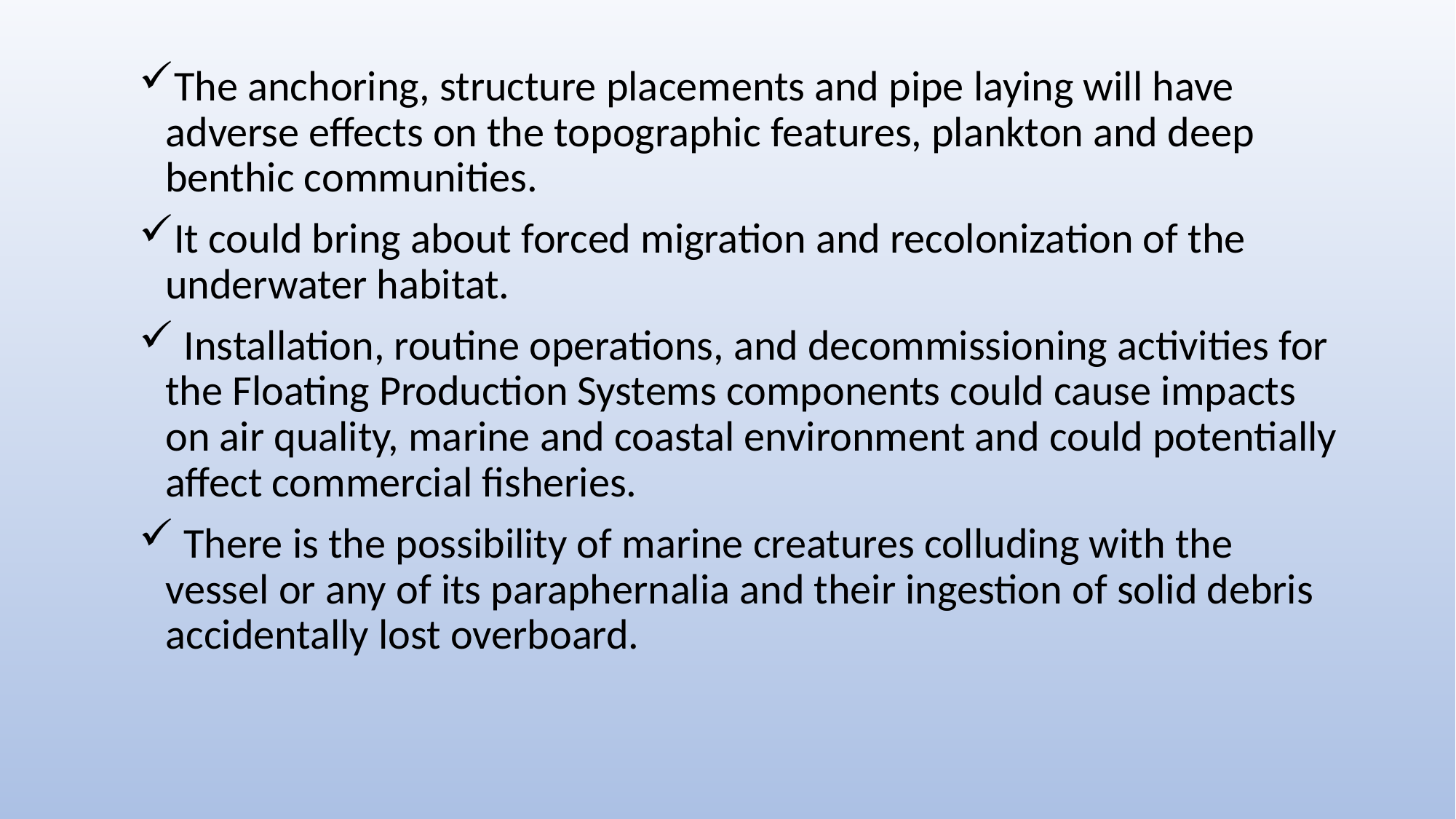

The anchoring, structure placements and pipe laying will have adverse effects on the topographic features, plankton and deep benthic communities.
It could bring about forced migration and recolonization of the underwater habitat.
 Installation, routine operations, and decommissioning activities for the Floating Production Systems components could cause impacts on air quality, marine and coastal environment and could potentially affect commercial fisheries.
 There is the possibility of marine creatures colluding with the vessel or any of its paraphernalia and their ingestion of solid debris accidentally lost overboard.